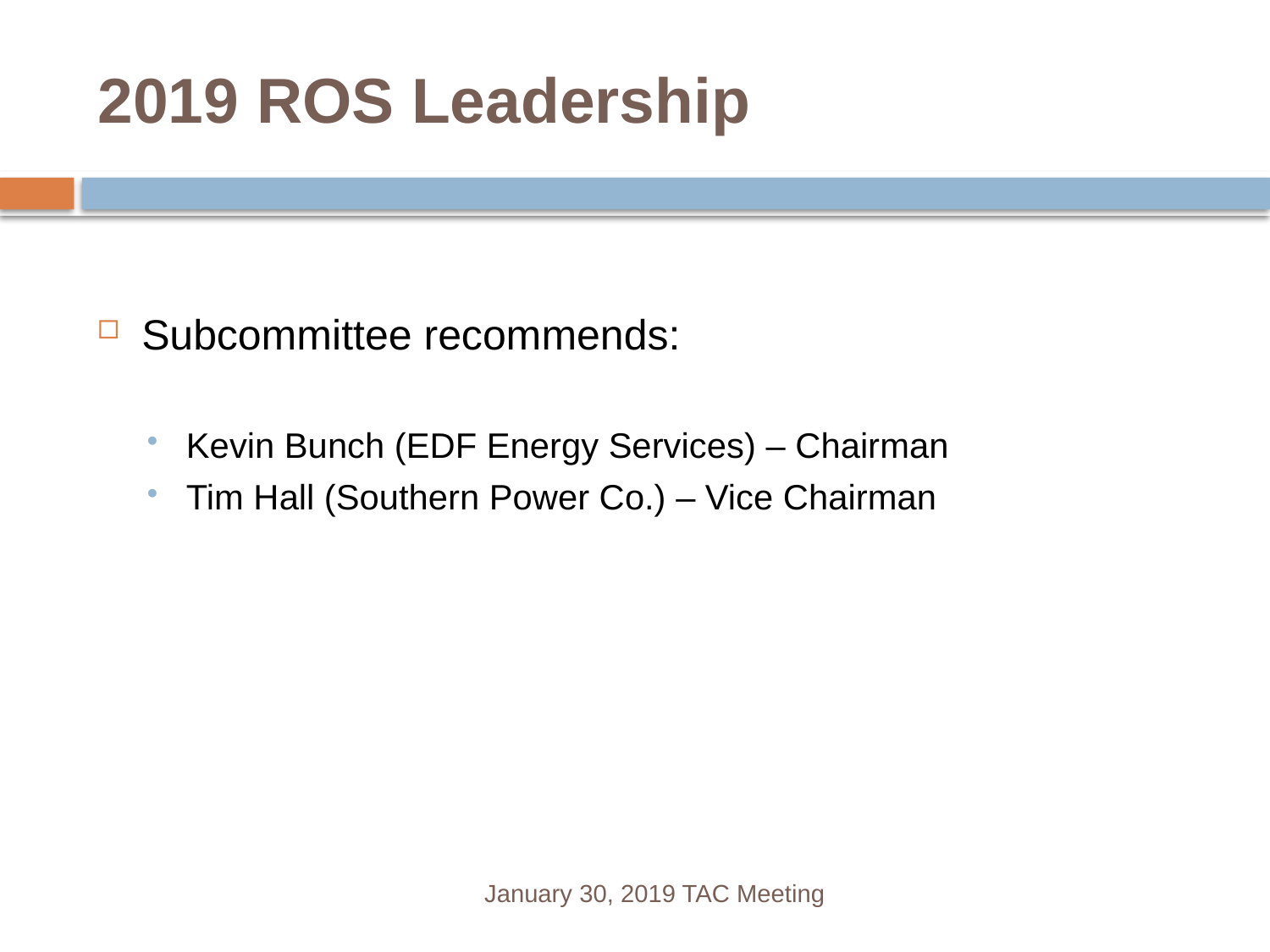

# 2019 ROS Leadership
Subcommittee recommends:

Kevin Bunch (EDF Energy Services) – Chairman
Tim Hall (Southern Power Co.) – Vice Chairman
January 30, 2019 TAC Meeting